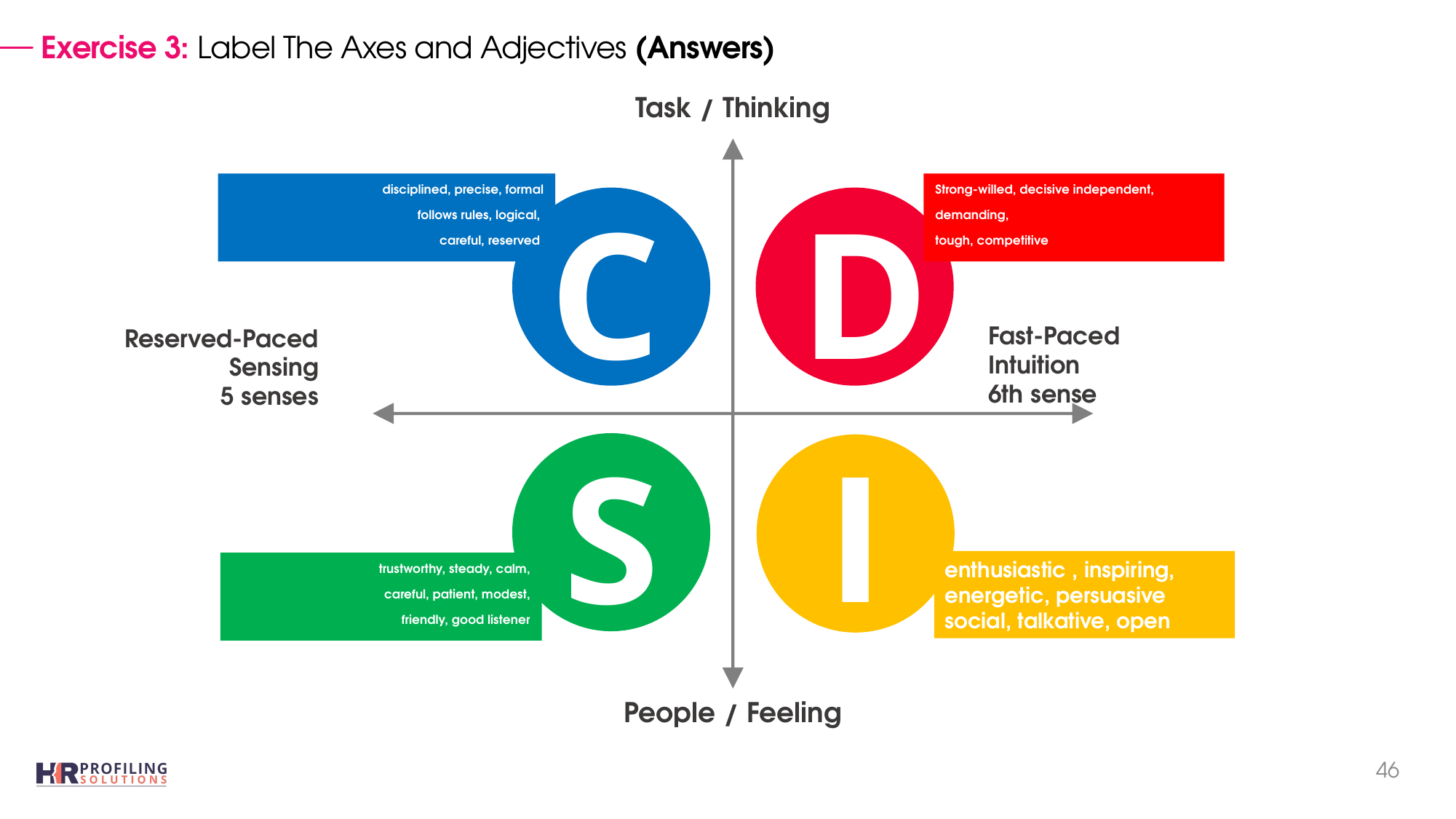

# Exercise 3: Label The Axes and Adjectives (Answers)
Task / Thinking

disciplined, precise, formal
follows rules, logical,
careful, reserved
Strong-willed, decisive independent, demanding,
tough, competitive
C

D

Fast-Paced
Intuition
6th sense
Reserved-Paced
Sensing
5 senses
I

S

enthusiastic , inspiring,
energetic, persuasive
social, talkative, open
trustworthy, steady, calm,
careful, patient, modest,
 friendly, good listener
People / Feeling
46